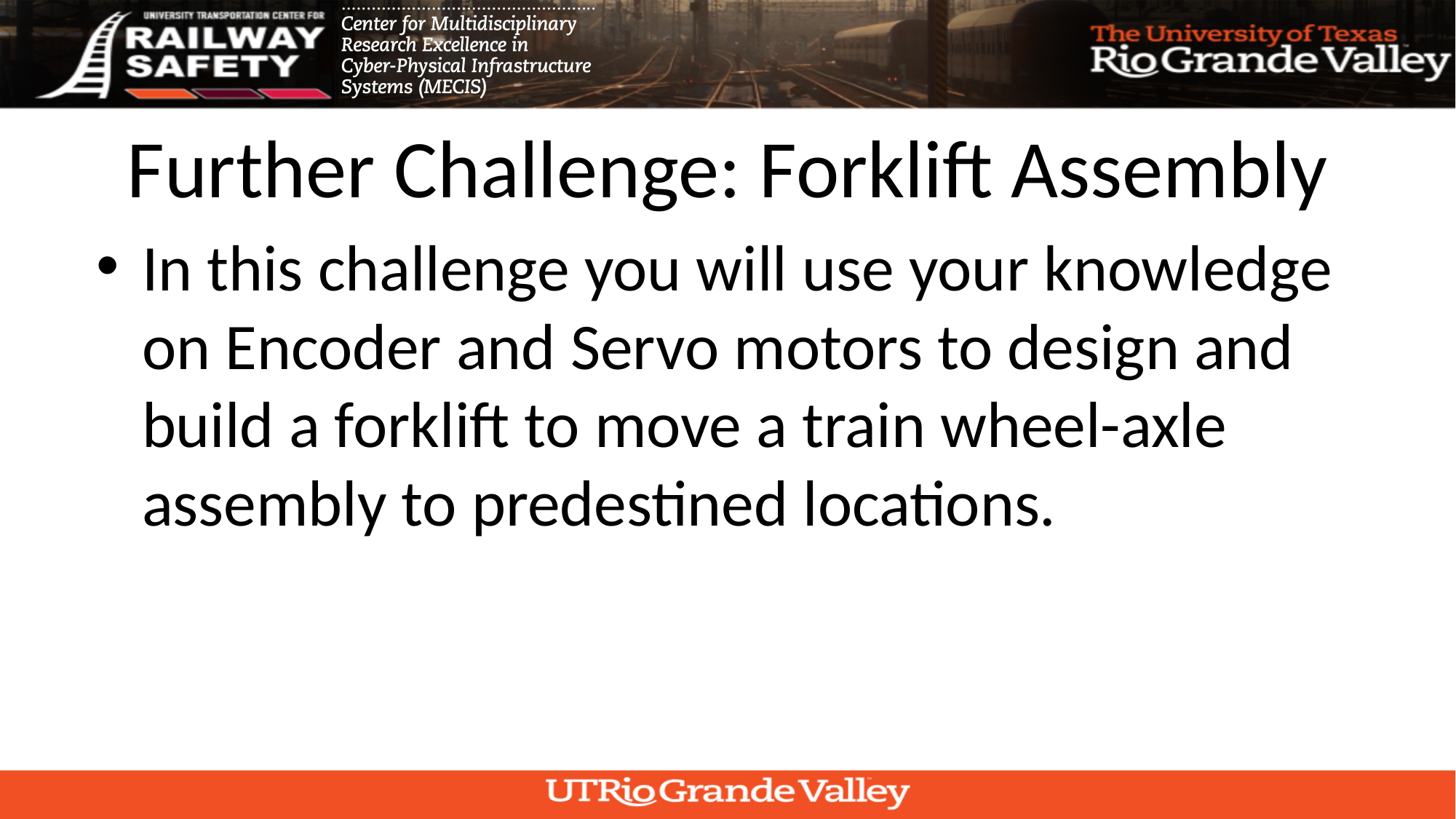

# Further Challenge: Forklift Assembly
In this challenge you will use your knowledge on Encoder and Servo motors to design and build a forklift to move a train wheel-axle assembly to predestined locations.